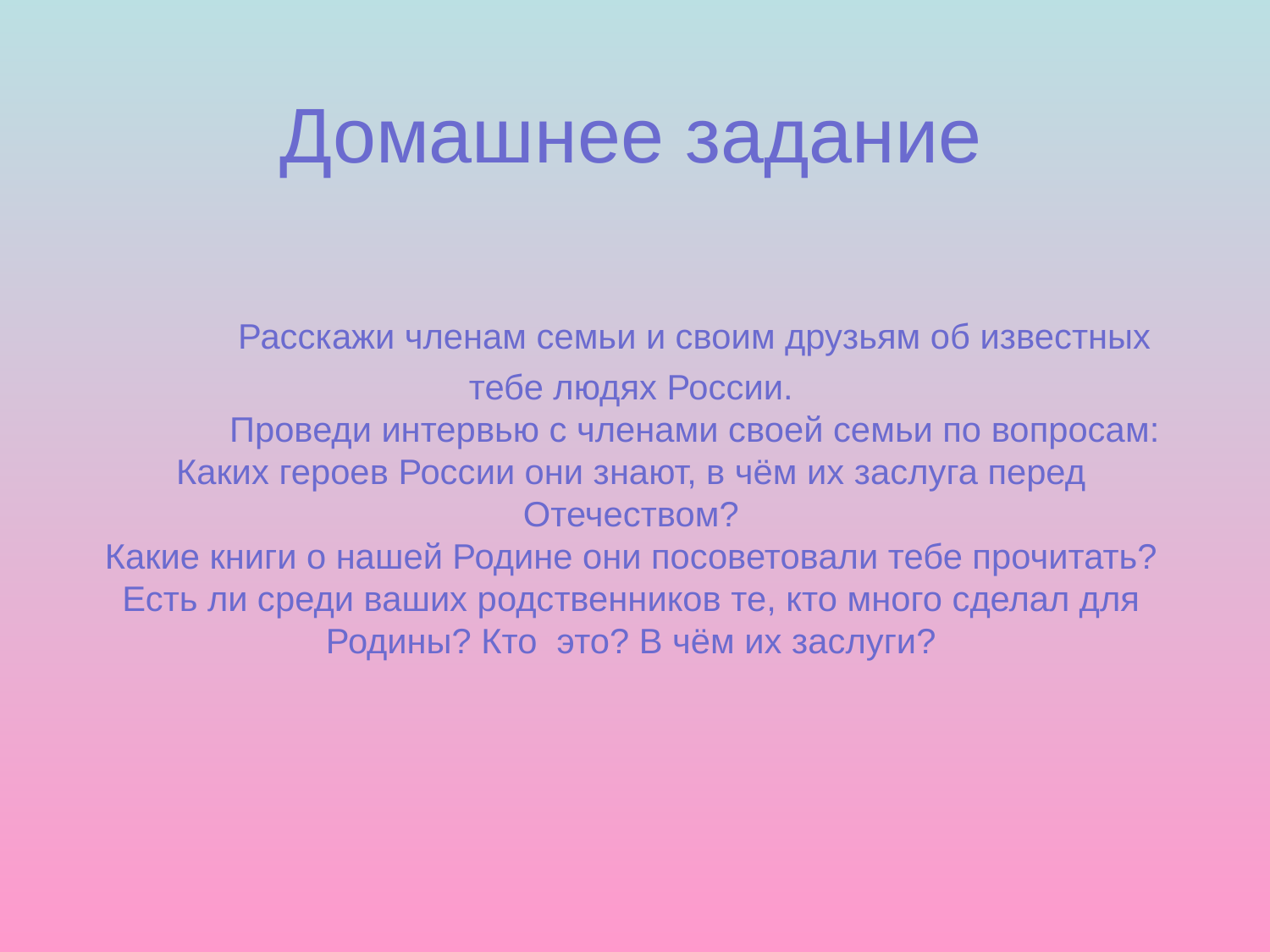

# Домашнее задание Расскажи членам семьи и своим друзьям об известных тебе людях России. Проведи интервью с членами своей семьи по вопросам: Каких героев России они знают, в чём их заслуга перед Отечеством? Какие книги о нашей Родине они посоветовали тебе прочитать? Есть ли среди ваших родственников те, кто много сделал для Родины? Кто  это? В чём их заслуги?